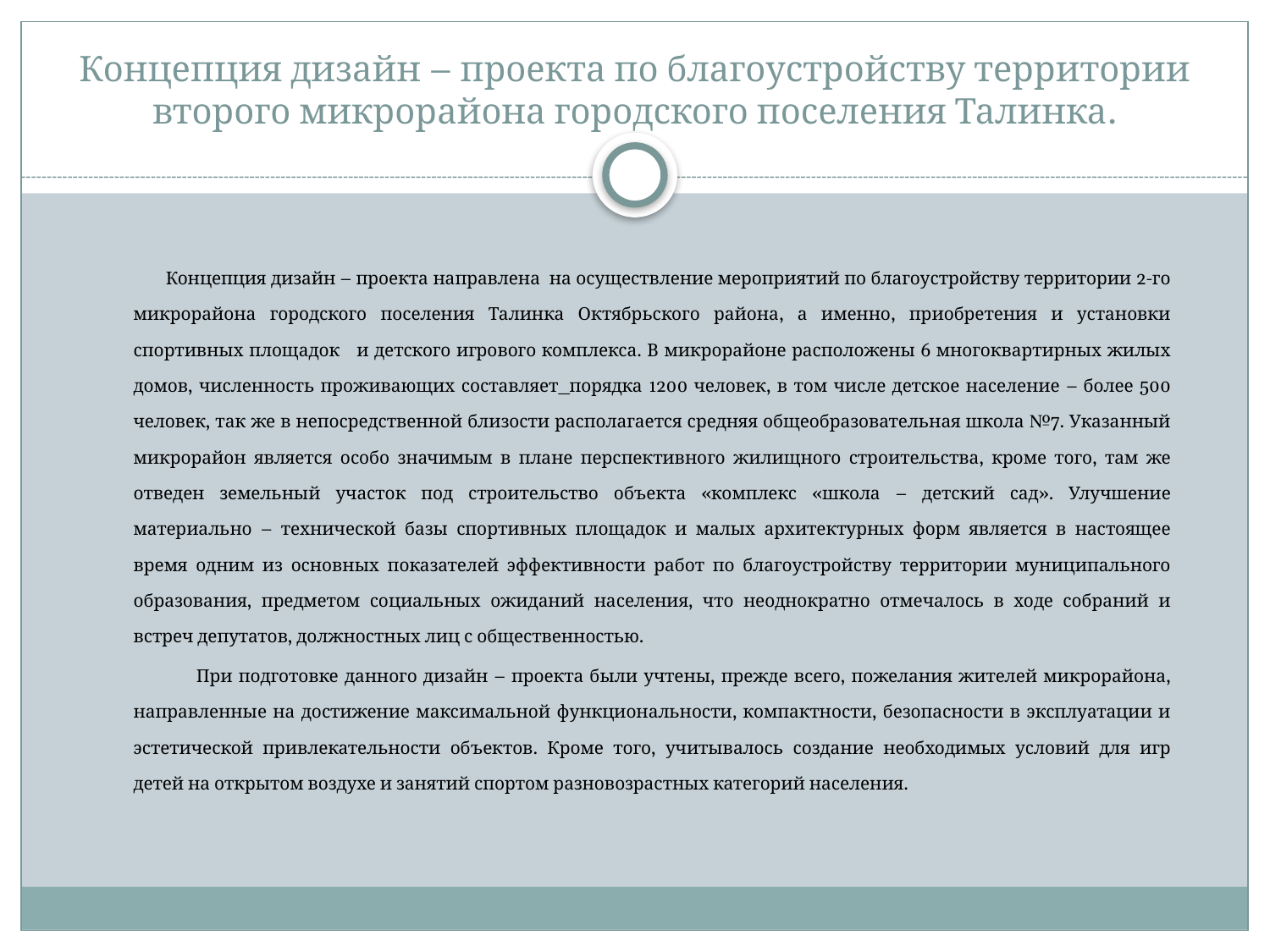

# Концепция дизайн – проекта по благоустройству территории второго микрорайона городского поселения Талинка.
                     Концепция дизайн – проекта направлена  на осуществление мероприятий по благоустройству территории 2-го микрорайона городского поселения Талинка Октябрьского района, а именно, приобретения и установки спортивных площадок   и детского игрового комплекса. В микрорайоне расположены 6 многоквартирных жилых домов, численность проживающих составляет_порядка 1200 человек, в том числе детское население – более 500 человек, так же в непосредственной близости располагается средняя общеобразовательная школа №7. Указанный микрорайон является особо значимым в плане перспективного жилищного строительства, кроме того, там же отведен земельный участок под строительство объекта «комплекс «школа – детский сад». Улучшение материально – технической базы спортивных площадок и малых архитектурных форм является в настоящее время одним из основных показателей эффективности работ по благоустройству территории муниципального образования, предметом социальных ожиданий населения, что неоднократно отмечалось в ходе собраний и встреч депутатов, должностных лиц с общественностью.
                     При подготовке данного дизайн – проекта были учтены, прежде всего, пожелания жителей микрорайона, направленные на достижение максимальной функциональности, компактности, безопасности в эксплуатации и эстетической привлекательности объектов. Кроме того, учитывалось создание необходимых условий для игр детей на открытом воздухе и занятий спортом разновозрастных категорий населения.